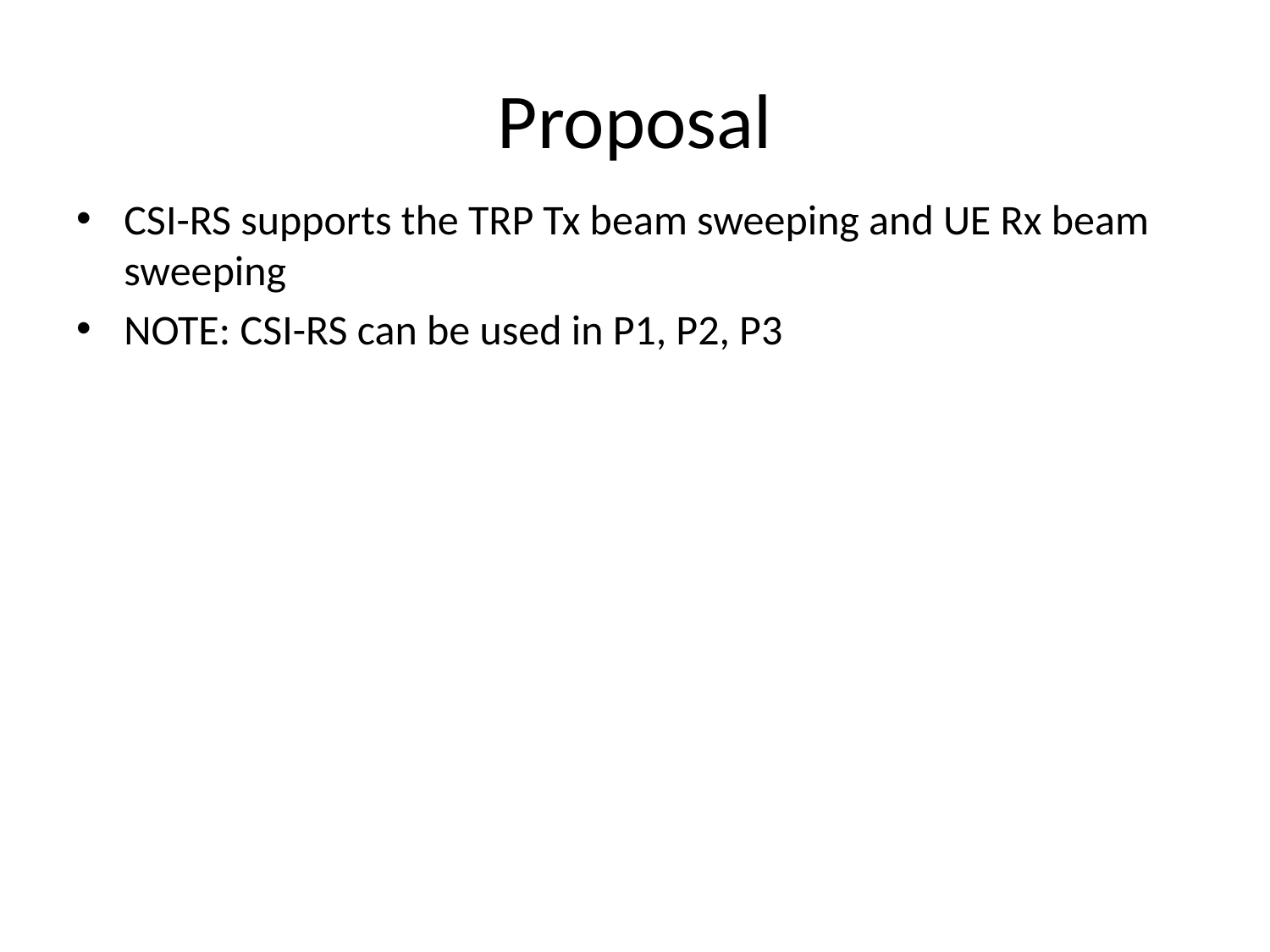

# Proposal
CSI-RS supports the TRP Tx beam sweeping and UE Rx beam sweeping
NOTE: CSI-RS can be used in P1, P2, P3